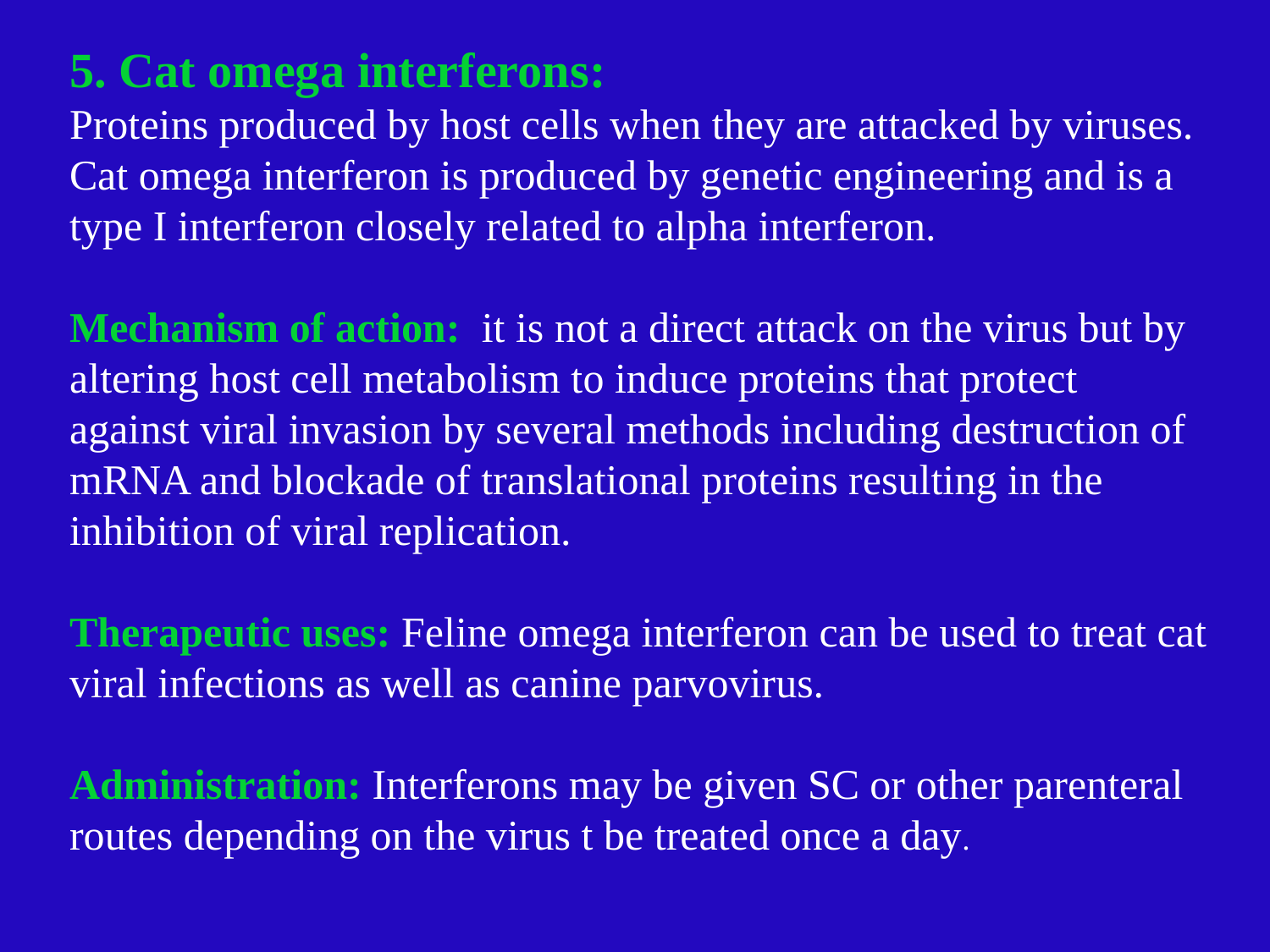

5. Cat omega interferons:
Proteins produced by host cells when they are attacked by viruses.  Cat omega interferon is produced by genetic engineering and is a type I interferon closely related to alpha interferon.

Mechanism of action:  it is not a direct attack on the virus but by altering host cell metabolism to induce proteins that protect against viral invasion by several methods including destruction of mRNA and blockade of translational proteins resulting in the inhibition of viral replication.

Therapeutic uses: Feline omega interferon can be used to treat cat viral infections as well as canine parvovirus.

Administration: Interferons may be given SC or other parenteral routes depending on the virus t be treated once a day.